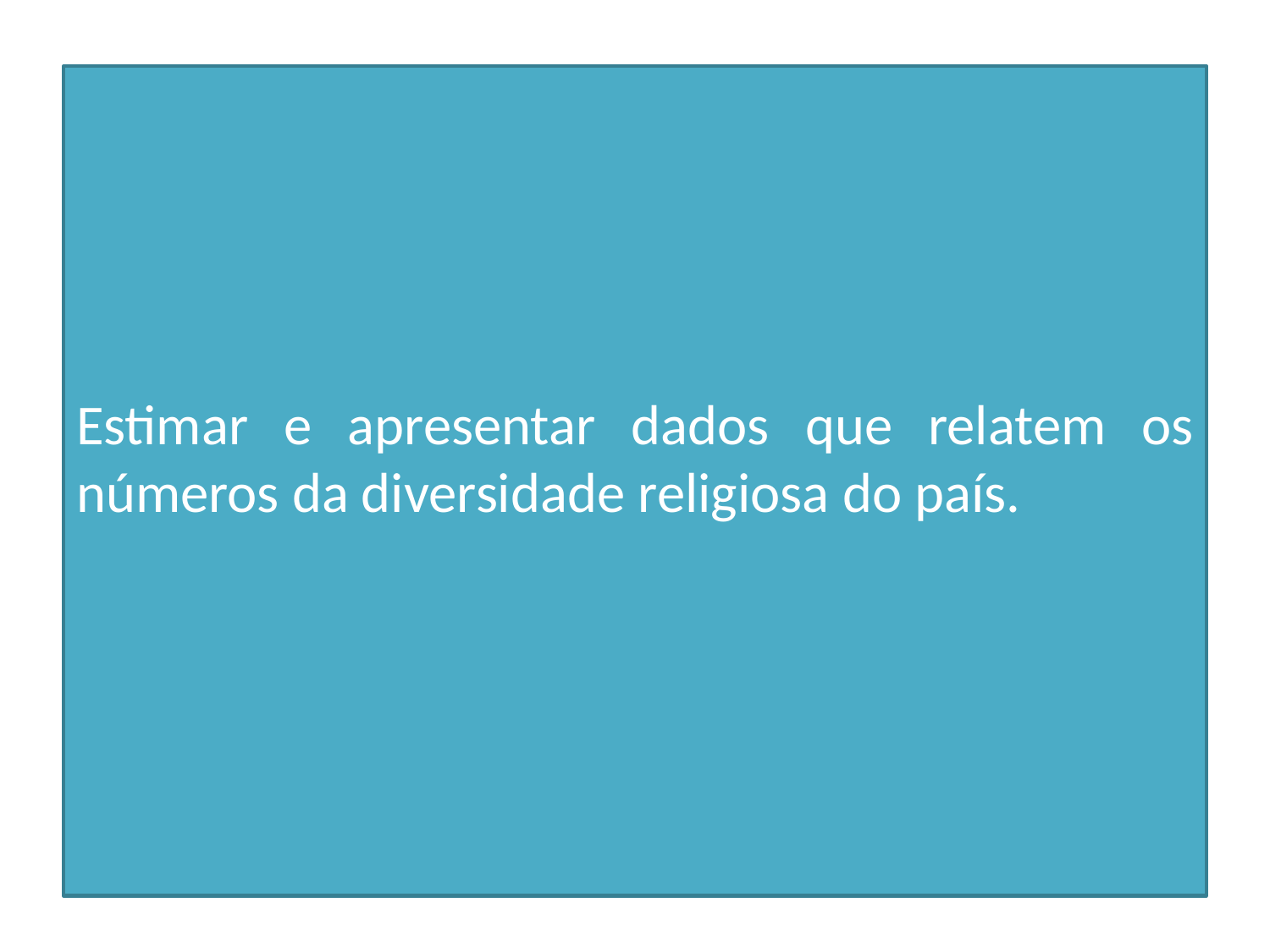

Estimar e apresentar dados que relatem os números da diversidade religiosa do país.